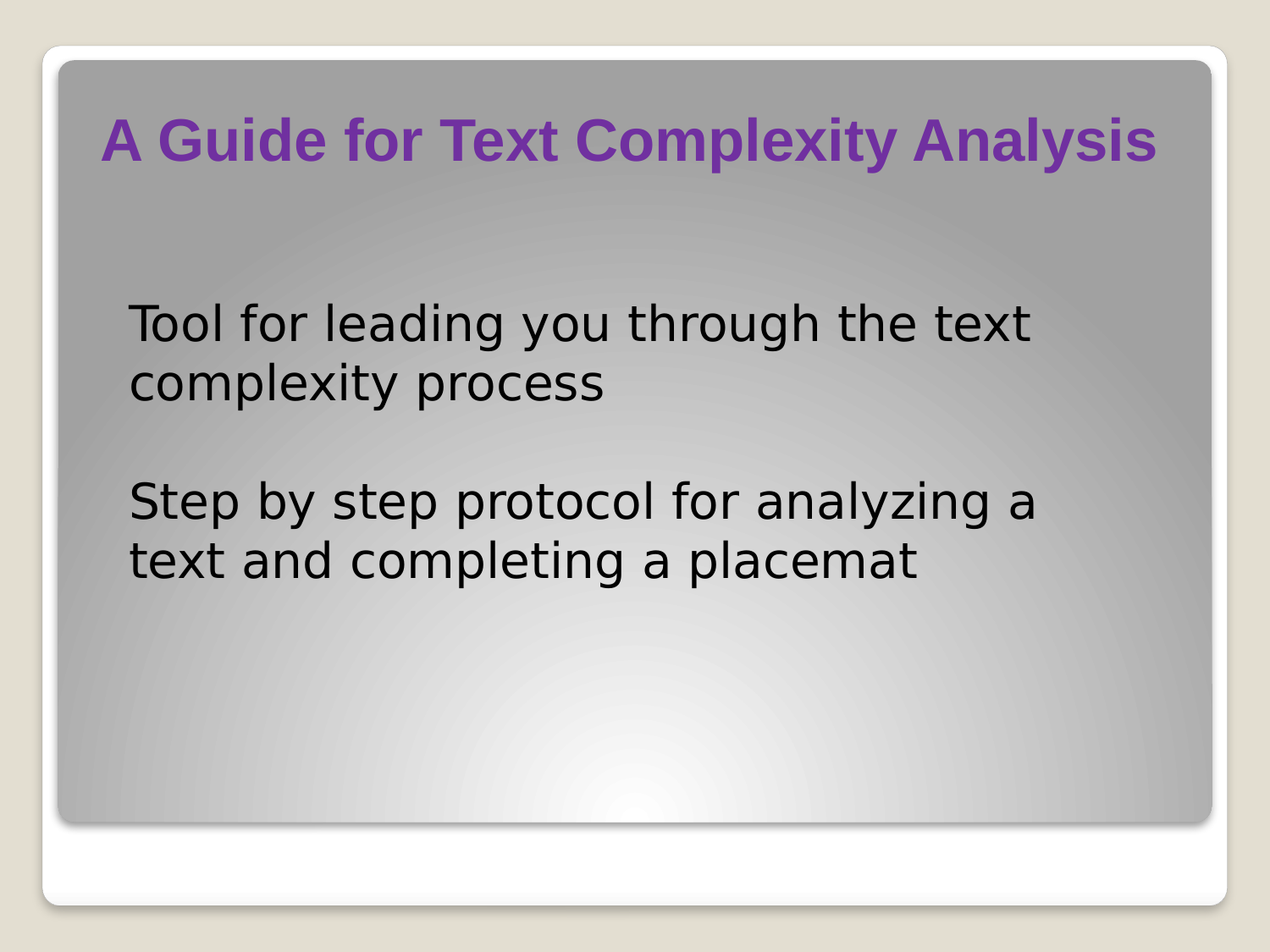

A Guide for Text Complexity Analysis
Tool for leading you through the text complexity process

Step by step protocol for analyzing a text and completing a placemat